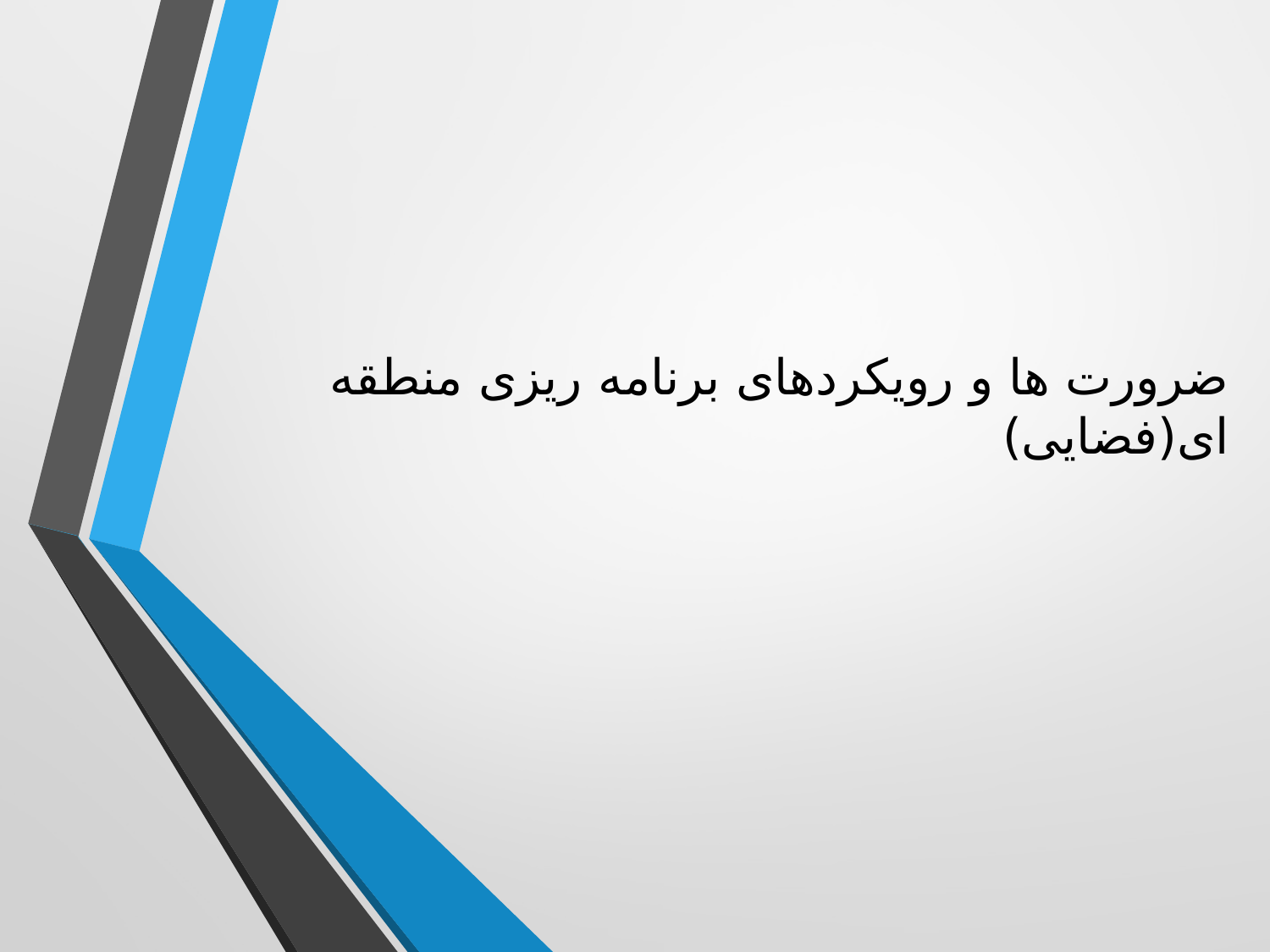

# ضرورت ها و رویکردهای برنامه ریزی منطقه ای(فضایی)